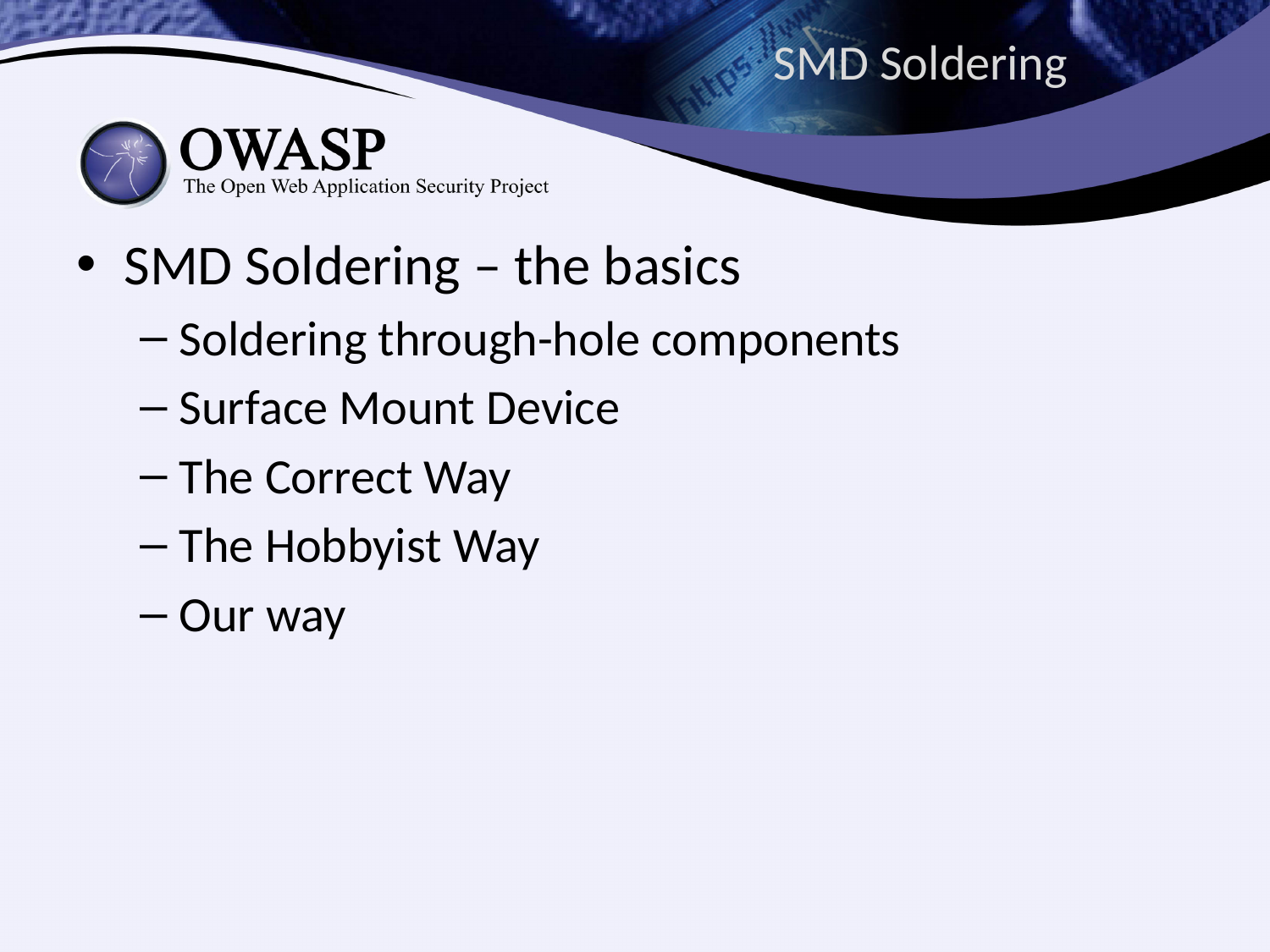

# SMD Soldering
SMD Soldering – the basics
Soldering through-hole components
Surface Mount Device
The Correct Way
The Hobbyist Way
Our way